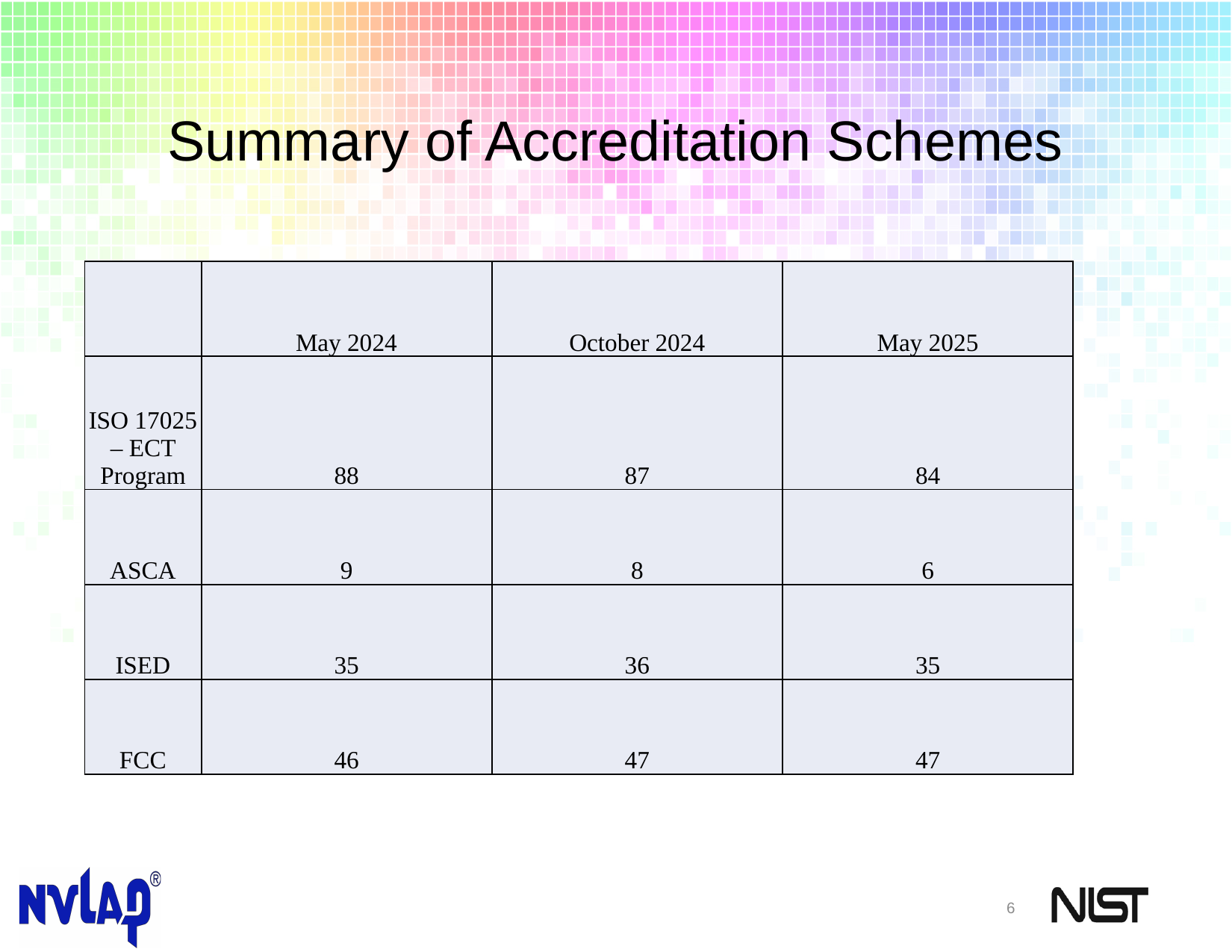

# Summary of Accreditation Schemes
|  | May 2024 | October 2024 | May 2025 |
| --- | --- | --- | --- |
| ISO 17025 – ECT Program | 88 | 87 | 84 |
| ASCA | 9 | 8 | 6 |
| ISED | 35 | 36 | 35 |
| FCC | 46 | 47 | 47 |
6